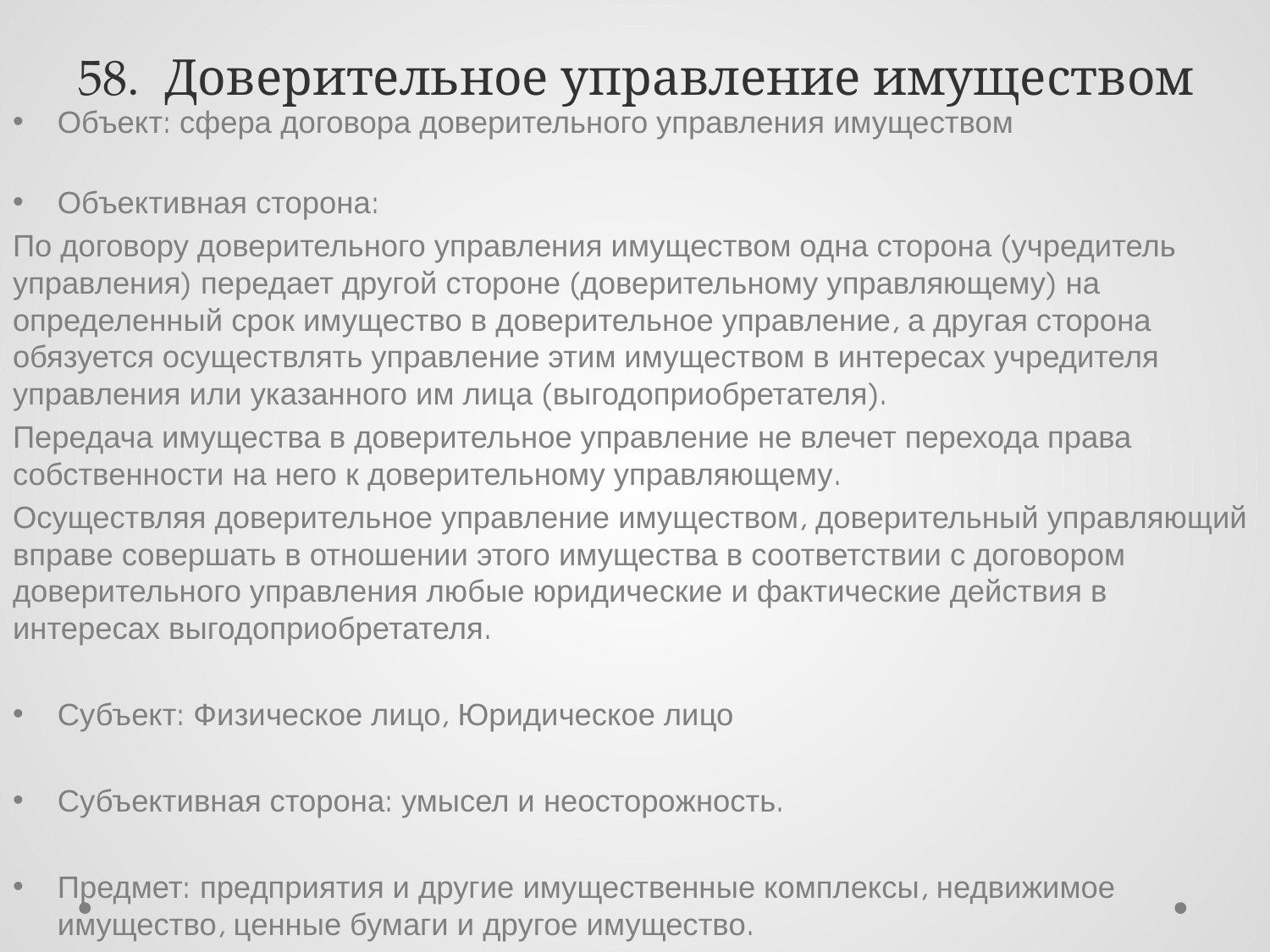

# 58.  Доверительное управление имуществом
Объект: сфера договора доверительного управления имуществом
Объективная сторона:
По договору доверительного управления имуществом одна сторона (учредитель управления) передает другой стороне (доверительному управляющему) на определенный срок имущество в доверительное управление, а другая сторона обязуется осуществлять управление этим имуществом в интересах учредителя управления или указанного им лица (выгодоприобретателя).
Передача имущества в доверительное управление не влечет перехода права собственности на него к доверительному управляющему.
Осуществляя доверительное управление имуществом, доверительный управляющий вправе совершать в отношении этого имущества в соответствии с договором доверительного управления любые юридические и фактические действия в интересах выгодоприобретателя.

Субъект: Физическое лицо, Юридическое лицо

Субъективная сторона: умысел и неосторожность.

Предмет: предприятия и другие имущественные комплексы, недвижимое имущество, ценные бумаги и другое имущество.